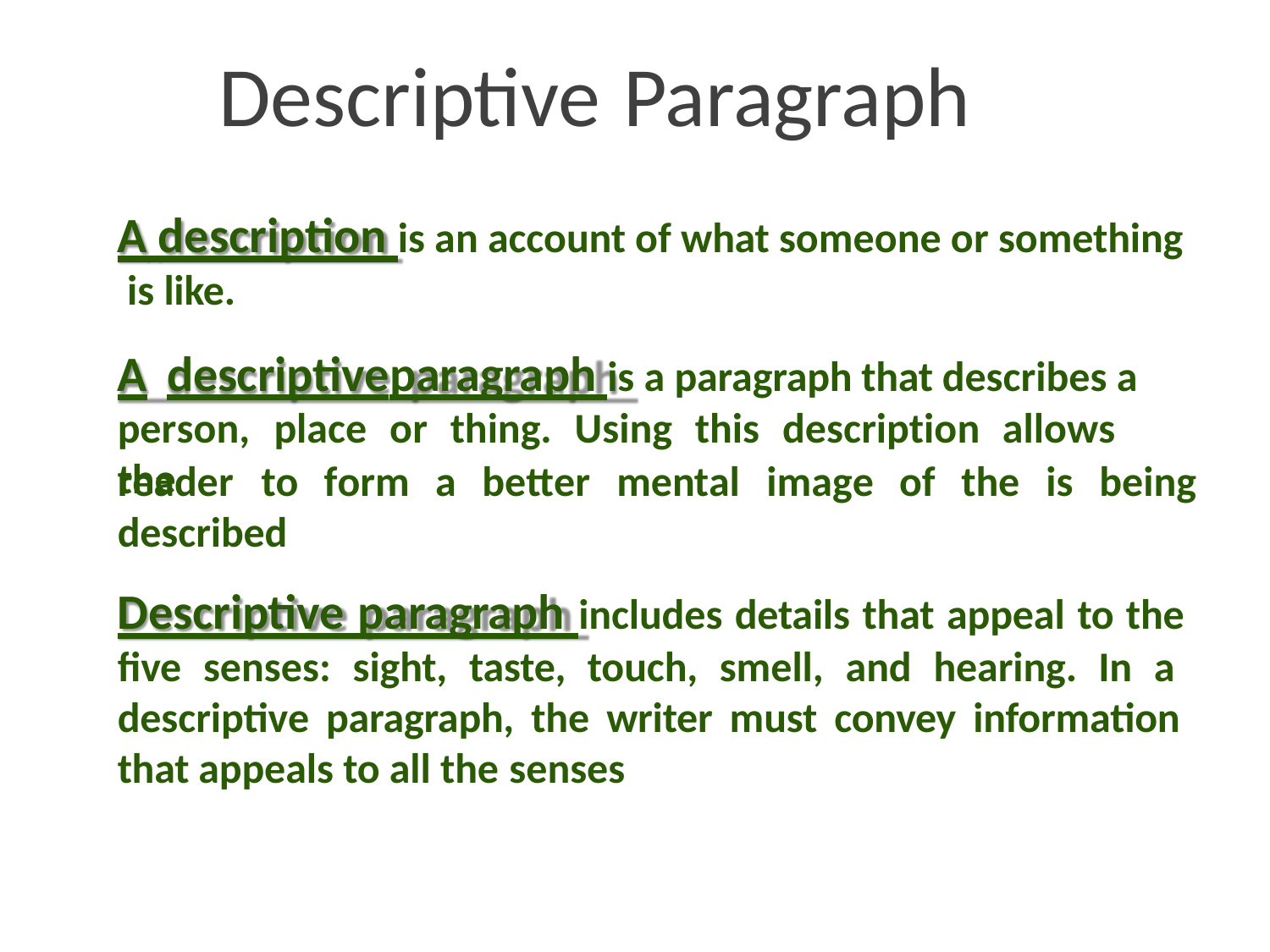

# Descriptive Paragraph

A description is an account of what someone or something  is like.
A	descriptive	paragraph is a paragraph that describes a  person,	place	or	thing.	Using	this	description	allows	the

reader	to	form	a	better	mental	image	of	the	is	being
described
Descriptive paragraph includes details that appeal to the  five senses: sight, taste, touch, smell, and hearing. In a  descriptive paragraph, the writer must convey information  that appeals to all the senses